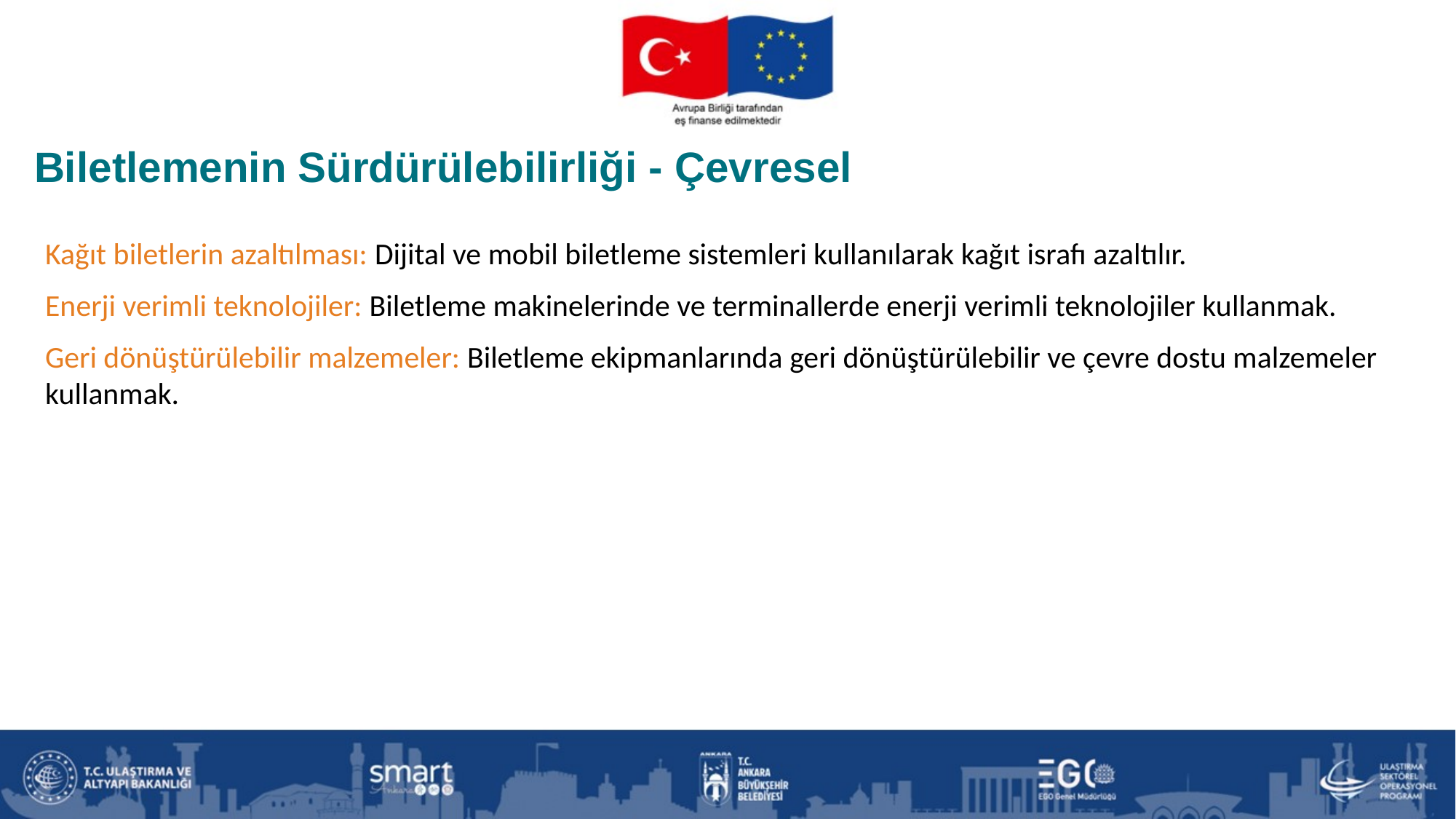

Biletlemenin Sürdürülebilirliği - Çevresel

Kağıt biletlerin azaltılması: Dijital ve mobil biletleme sistemleri kullanılarak kağıt israfı azaltılır.
Enerji verimli teknolojiler: Biletleme makinelerinde ve terminallerde enerji verimli teknolojiler kullanmak.
Geri dönüştürülebilir malzemeler: Biletleme ekipmanlarında geri dönüştürülebilir ve çevre dostu malzemeler kullanmak.